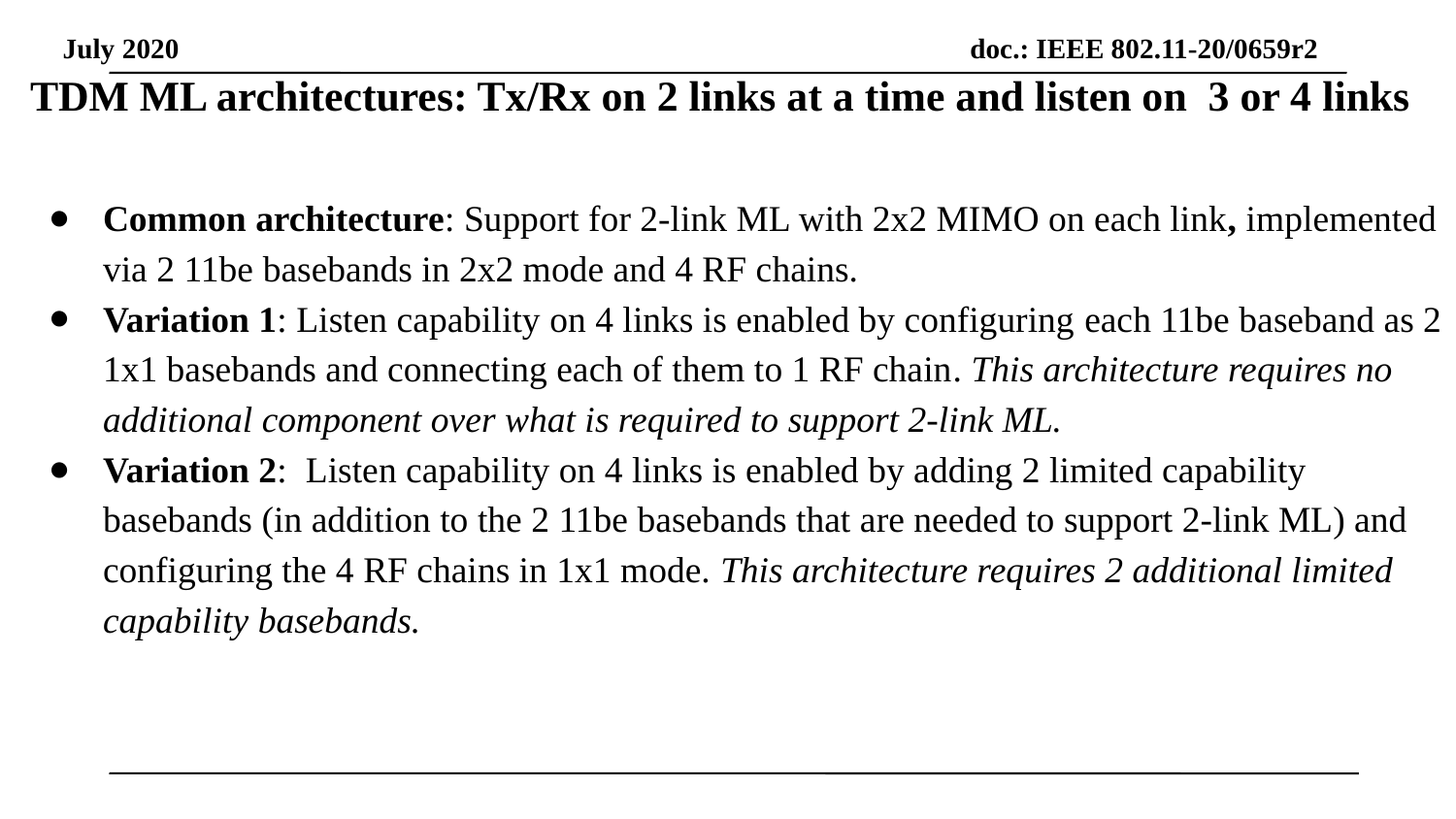

TDM ML architectures: Tx/Rx on 2 links at a time and listen on  3 or 4 links

Common architecture: Support for 2-link ML with 2x2 MIMO on each link, implemented via 2 11be basebands in 2x2 mode and 4 RF chains.
Variation 1: Listen capability on 4 links is enabled by configuring each 11be baseband as 2 1x1 basebands and connecting each of them to 1 RF chain. This architecture requires no additional component over what is required to support 2-link ML.
Variation 2:  Listen capability on 4 links is enabled by adding 2 limited capability basebands (in addition to the 2 11be basebands that are needed to support 2-link ML) and configuring the 4 RF chains in 1x1 mode. This architecture requires 2 additional limited capability basebands.